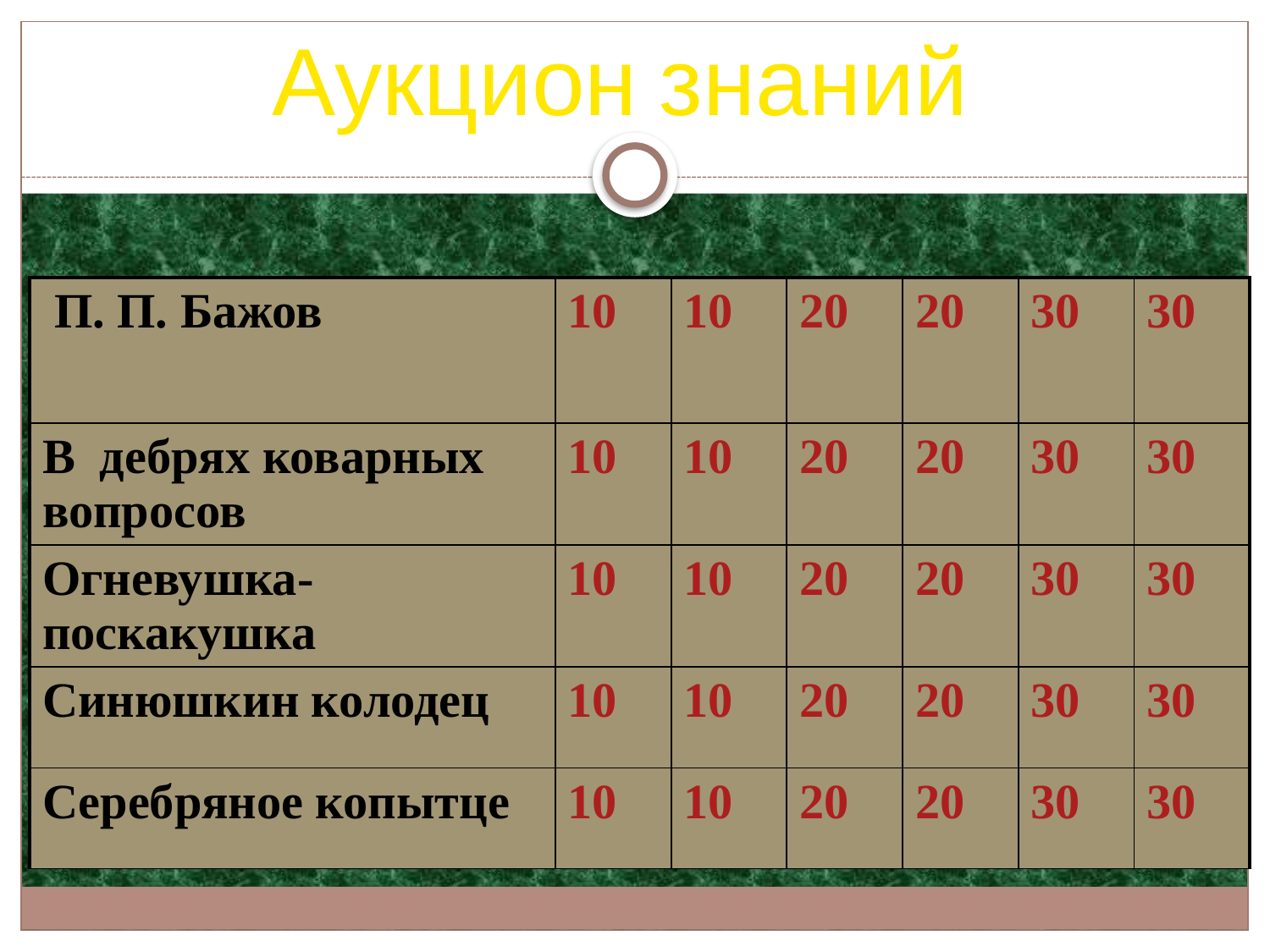

# Аукцион знаний
| .П. П. Бажов | 10 | 10 | 20 | 20 | 30 | 30 |
| --- | --- | --- | --- | --- | --- | --- |
| В дебрях коварных вопросов | 10 | 10 | 20 | 20 | 30 | 30 |
| Огневушка-поскакушка | 10 | 10 | 20 | 20 | 30 | 30 |
| Синюшкин колодец | 10 | 10 | 20 | 20 | 30 | 30 |
| Серебряное копытце | 10 | 10 | 20 | 20 | 30 | 30 |